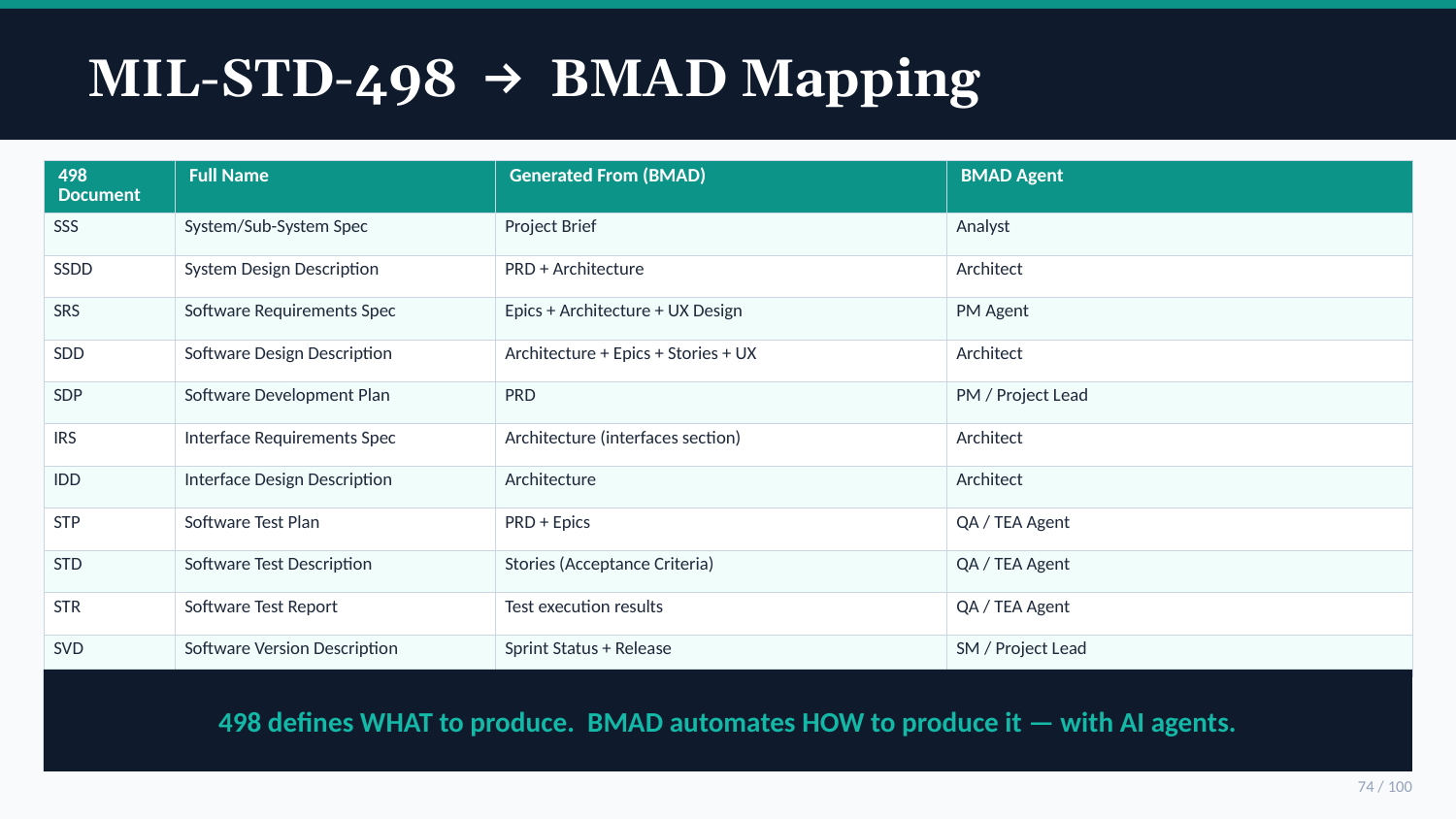

MIL-STD-498  →  BMAD Mapping
| 498 Document | Full Name | Generated From (BMAD) | BMAD Agent |
| --- | --- | --- | --- |
| SSS | System/Sub-System Spec | Project Brief | Analyst |
| SSDD | System Design Description | PRD + Architecture | Architect |
| SRS | Software Requirements Spec | Epics + Architecture + UX Design | PM Agent |
| SDD | Software Design Description | Architecture + Epics + Stories + UX | Architect |
| SDP | Software Development Plan | PRD | PM / Project Lead |
| IRS | Interface Requirements Spec | Architecture (interfaces section) | Architect |
| IDD | Interface Design Description | Architecture | Architect |
| STP | Software Test Plan | PRD + Epics | QA / TEA Agent |
| STD | Software Test Description | Stories (Acceptance Criteria) | QA / TEA Agent |
| STR | Software Test Report | Test execution results | QA / TEA Agent |
| SVD | Software Version Description | Sprint Status + Release | SM / Project Lead |

498 defines WHAT to produce.  BMAD automates HOW to produce it — with AI agents.
74 / 100